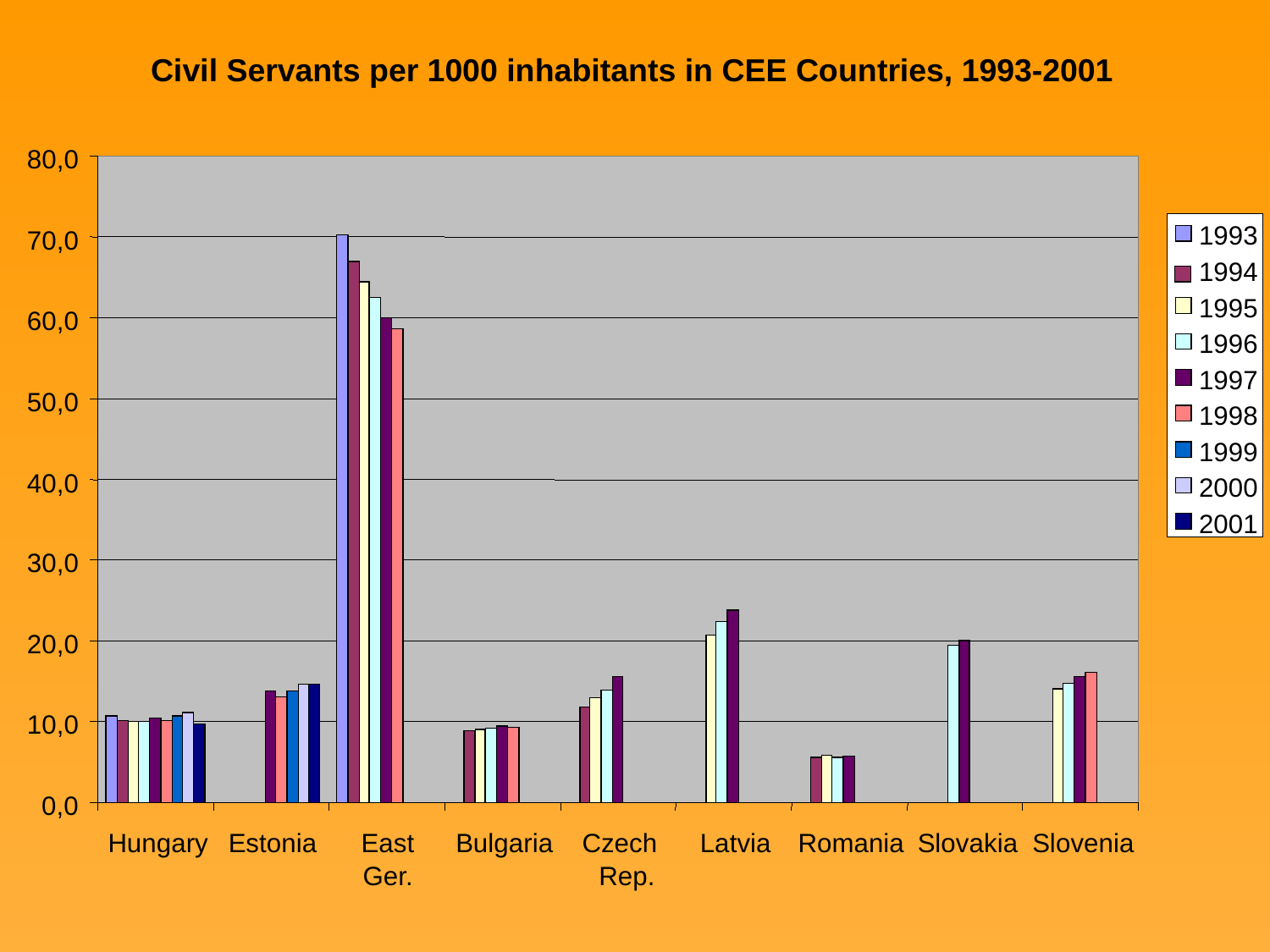

Civil Servants per 1000 inhabitants in CEE Countries, 1993-2001
80,0

1993
70,0

1994

1995

60,0

1996

1997

50,0

1998

1999

40,0
2000

2001

30,0

20,0

10,0

0,0

Hungary
Estonia
East
Bulgaria
Czech
Latvia
Romania
Slovakia
Slovenia
Ger.
Rep.